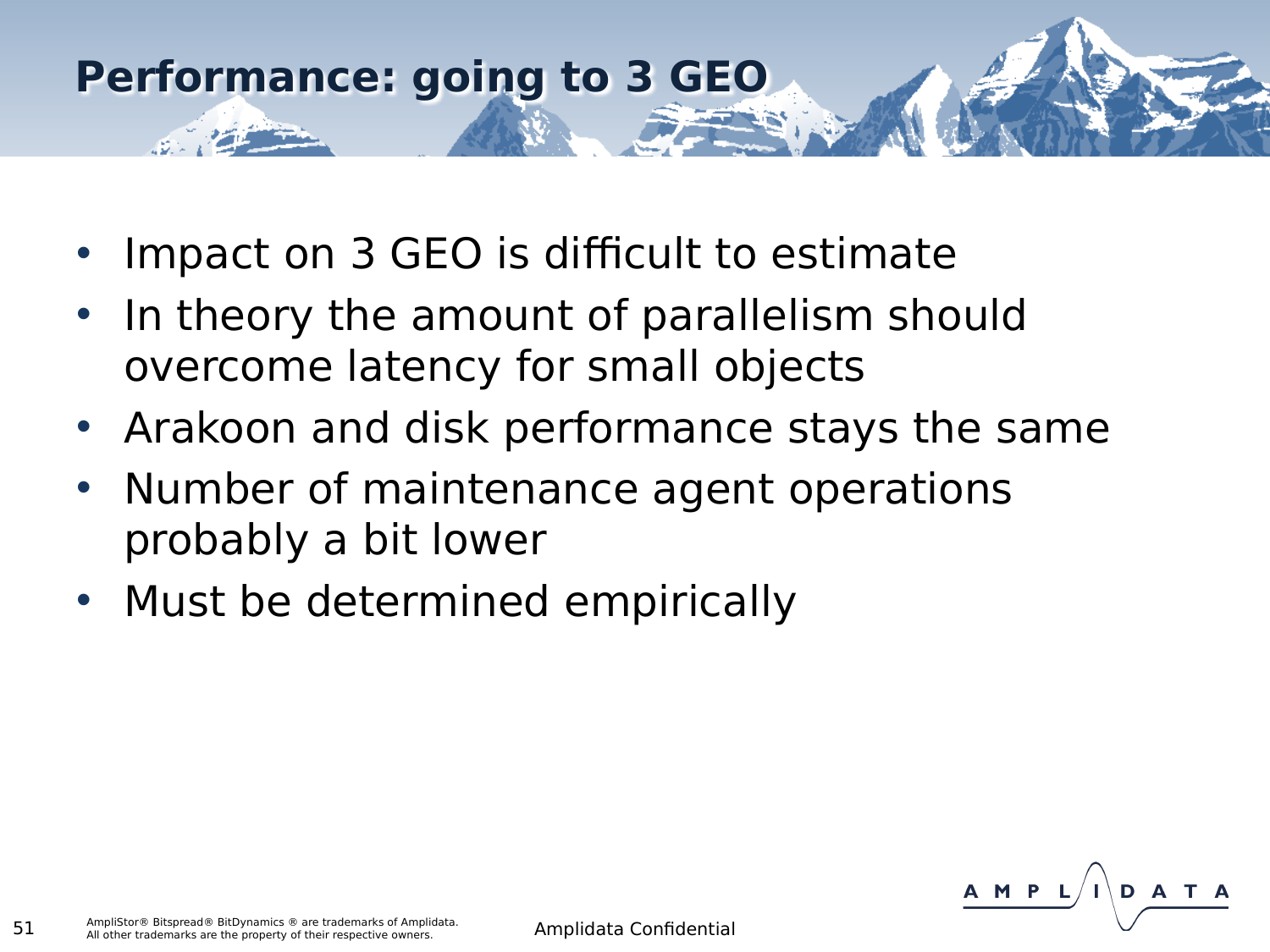

# Performance: going to 3 GEO
Impact on 3 GEO is difficult to estimate
In theory the amount of parallelism should overcome latency for small objects
Arakoon and disk performance stays the same
Number of maintenance agent operations probably a bit lower
Must be determined empirically

51
Amplidata Confidential